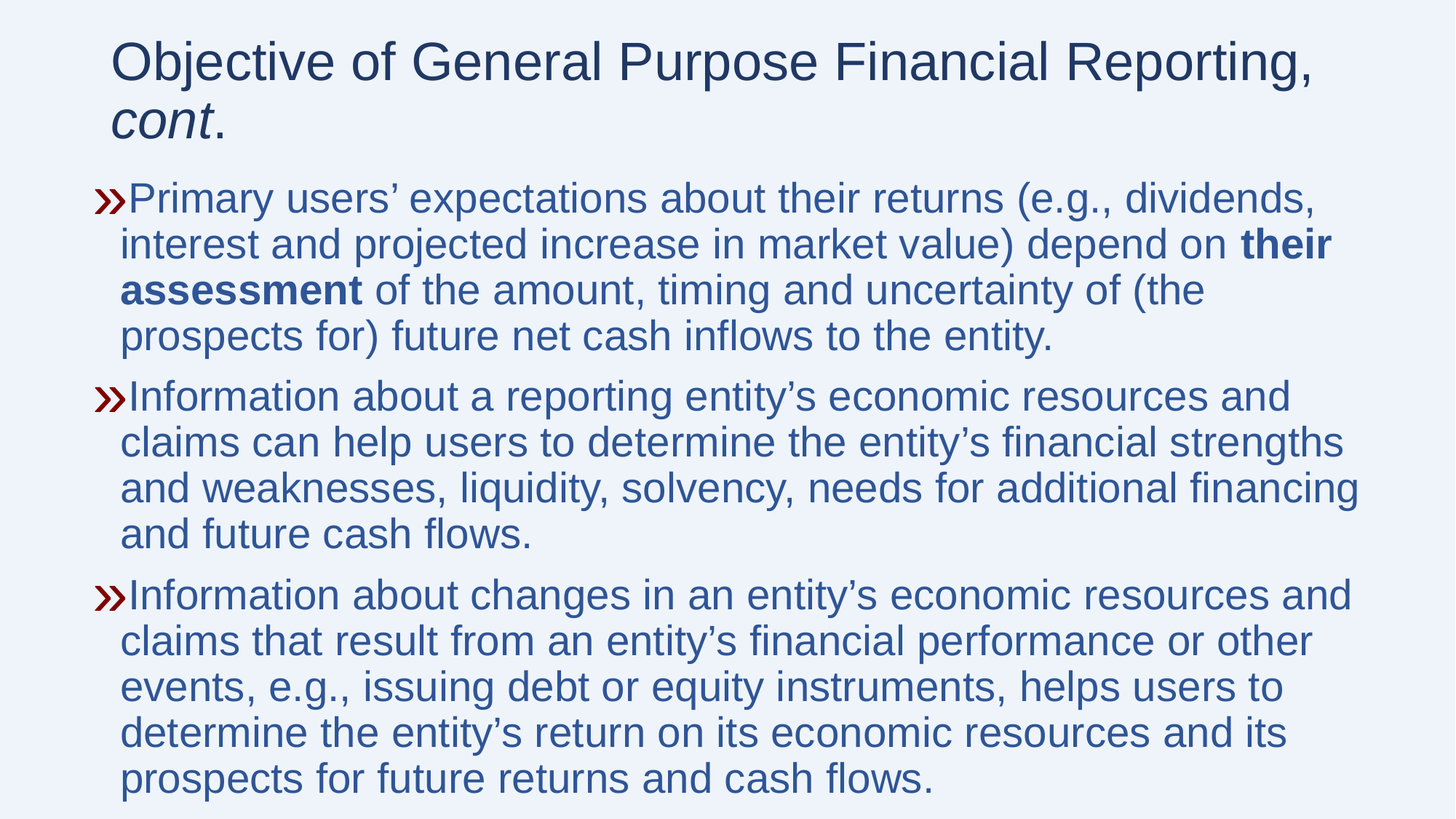

# Objective of General Purpose Financial Reporting, cont.
Primary users’ expectations about their returns (e.g., dividends, interest and projected increase in market value) depend on their assessment of the amount, timing and uncertainty of (the prospects for) future net cash inflows to the entity.
Information about a reporting entity’s economic resources and claims can help users to determine the entity’s financial strengths and weaknesses, liquidity, solvency, needs for additional financing and future cash flows.
Information about changes in an entity’s economic resources and claims that result from an entity’s financial performance or other events, e.g., issuing debt or equity instruments, helps users to determine the entity’s return on its economic resources and its prospects for future returns and cash flows.

11